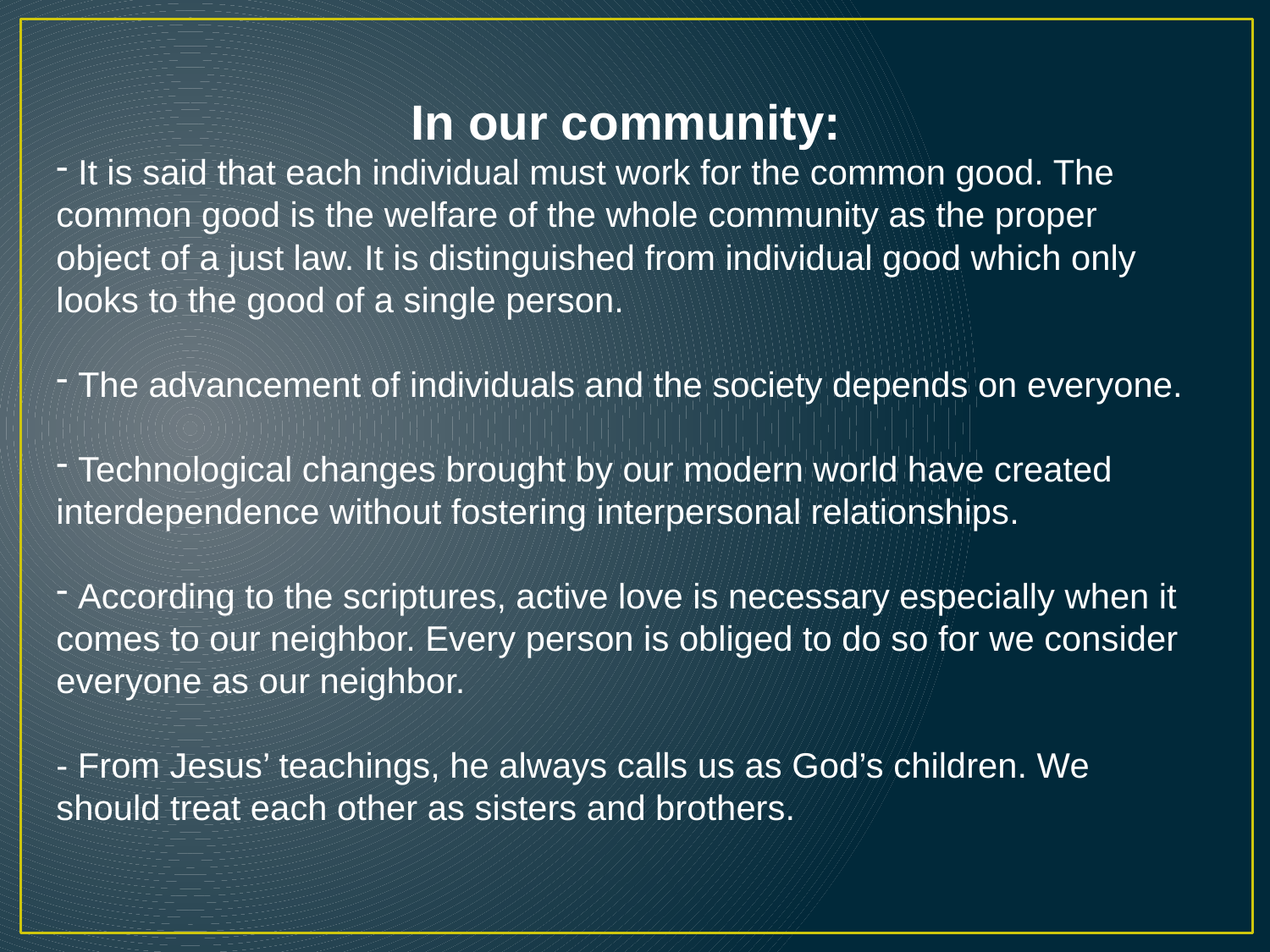

In our community:
 It is said that each individual must work for the common good. The common good is the welfare of the whole community as the proper object of a just law. It is distinguished from individual good which only looks to the good of a single person.

 The advancement of individuals and the society depends on everyone.

 Technological changes brought by our modern world have created interdependence without fostering interpersonal relationships.

 According to the scriptures, active love is necessary especially when it comes to our neighbor. Every person is obliged to do so for we consider everyone as our neighbor.

- From Jesus’ teachings, he always calls us as God’s children. We should treat each other as sisters and brothers.